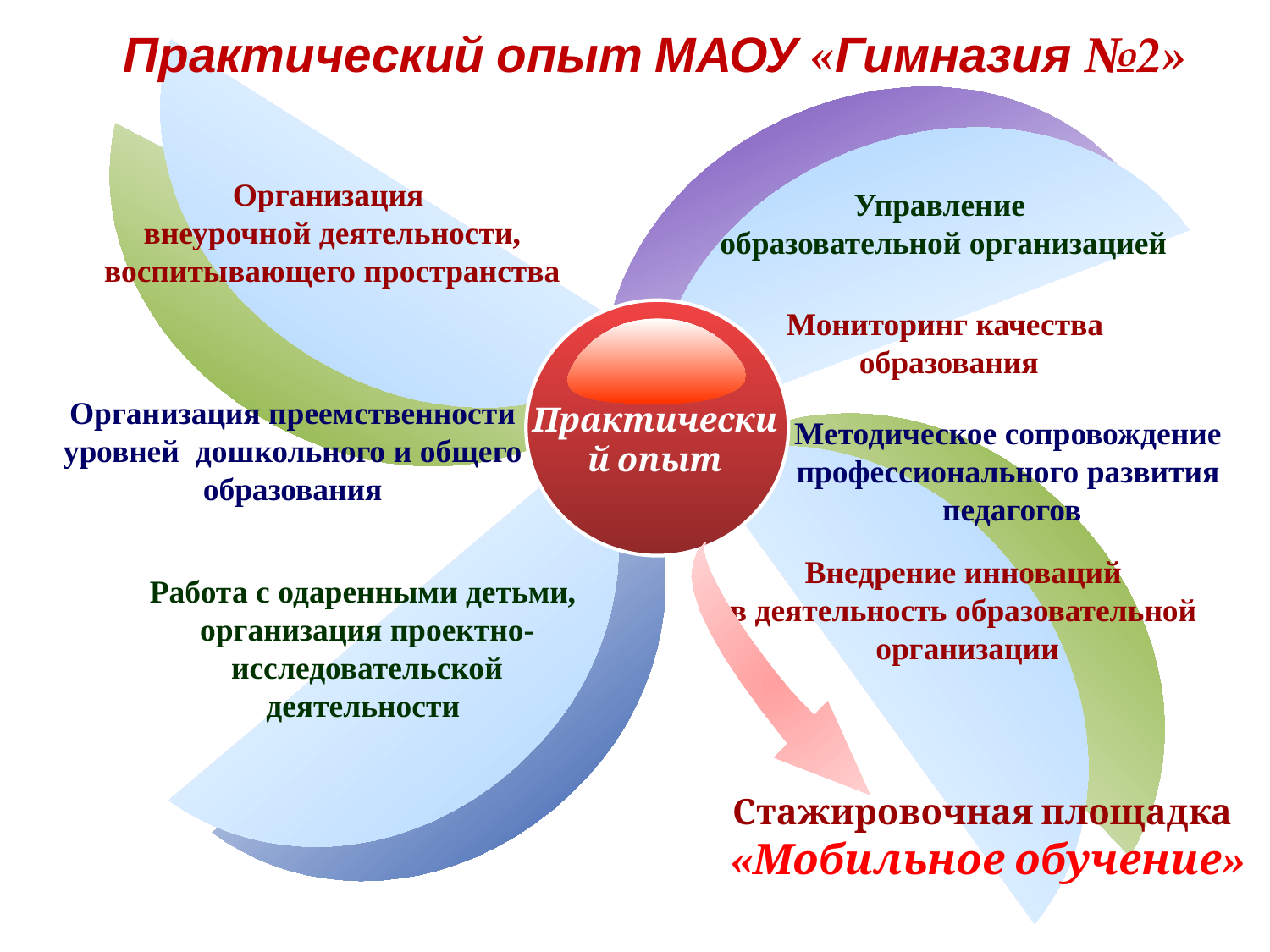

Практический опыт МАОУ «Гимназия №2»

Управление
образовательной организацией

Практический опыт

Организация
внеурочной деятельности, воспитывающего пространства
Мониторинг качества
 образования
Организация преемственности уровней  дошкольного и общего образования
Методическое сопровождение
профессионального развития
педагогов
Внедрение инноваций
в деятельность образовательной
организации
Работа с одаренными детьми,
организация проектно-исследовательской
деятельности

Стажировочная площадка
 «Мобильное обучение»